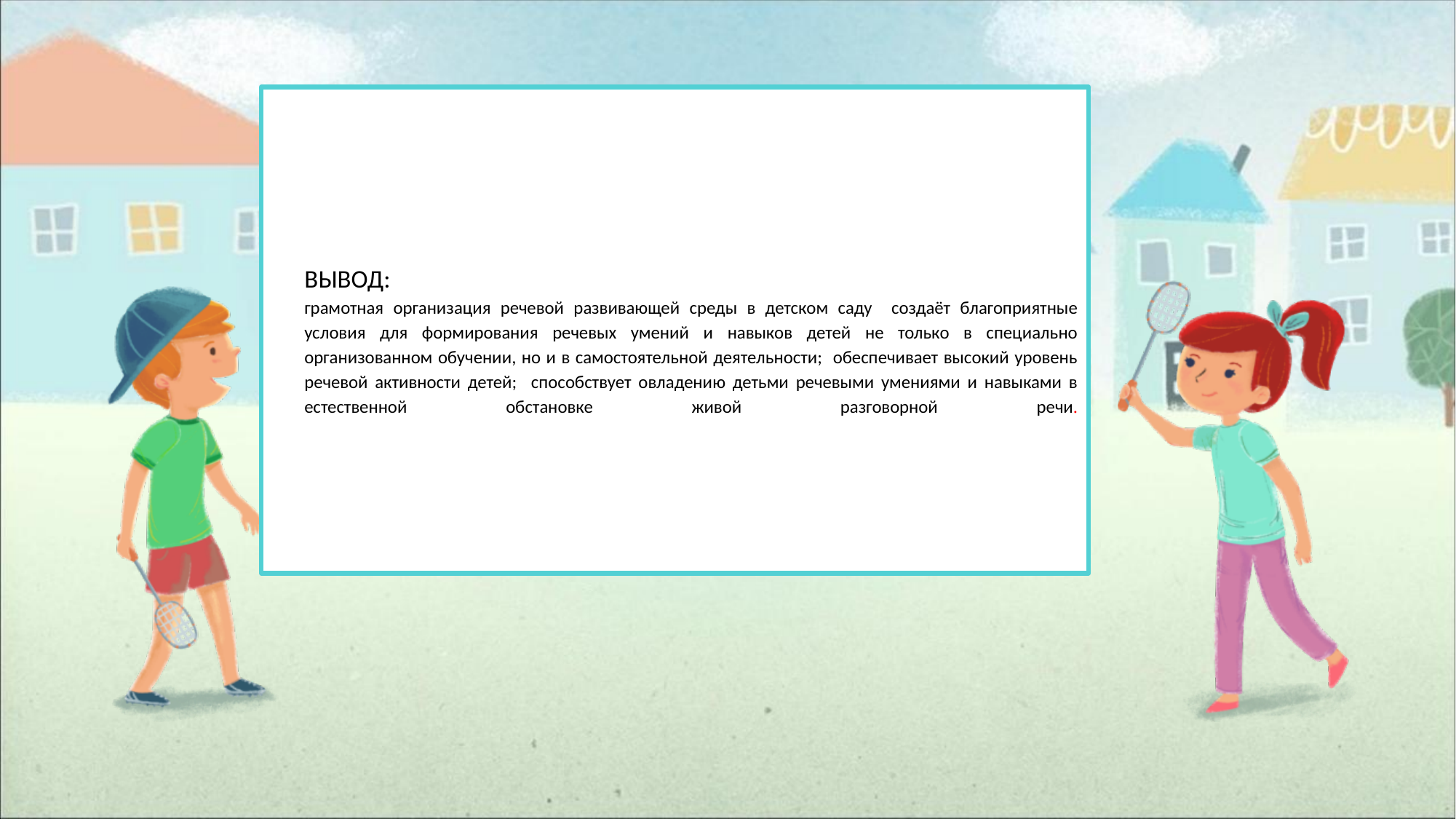

# ВЫВОД: грамотная организация речевой развивающей среды в детском саду  создаёт благоприятные условия для формирования речевых умений и навыков детей не только в специально организованном обучении, но и в самостоятельной деятельности;  обеспечивает высокий уровень речевой активности детей;  способствует овладению детьми речевыми умениями и навыками в естественной обстановке живой разговорной речи.